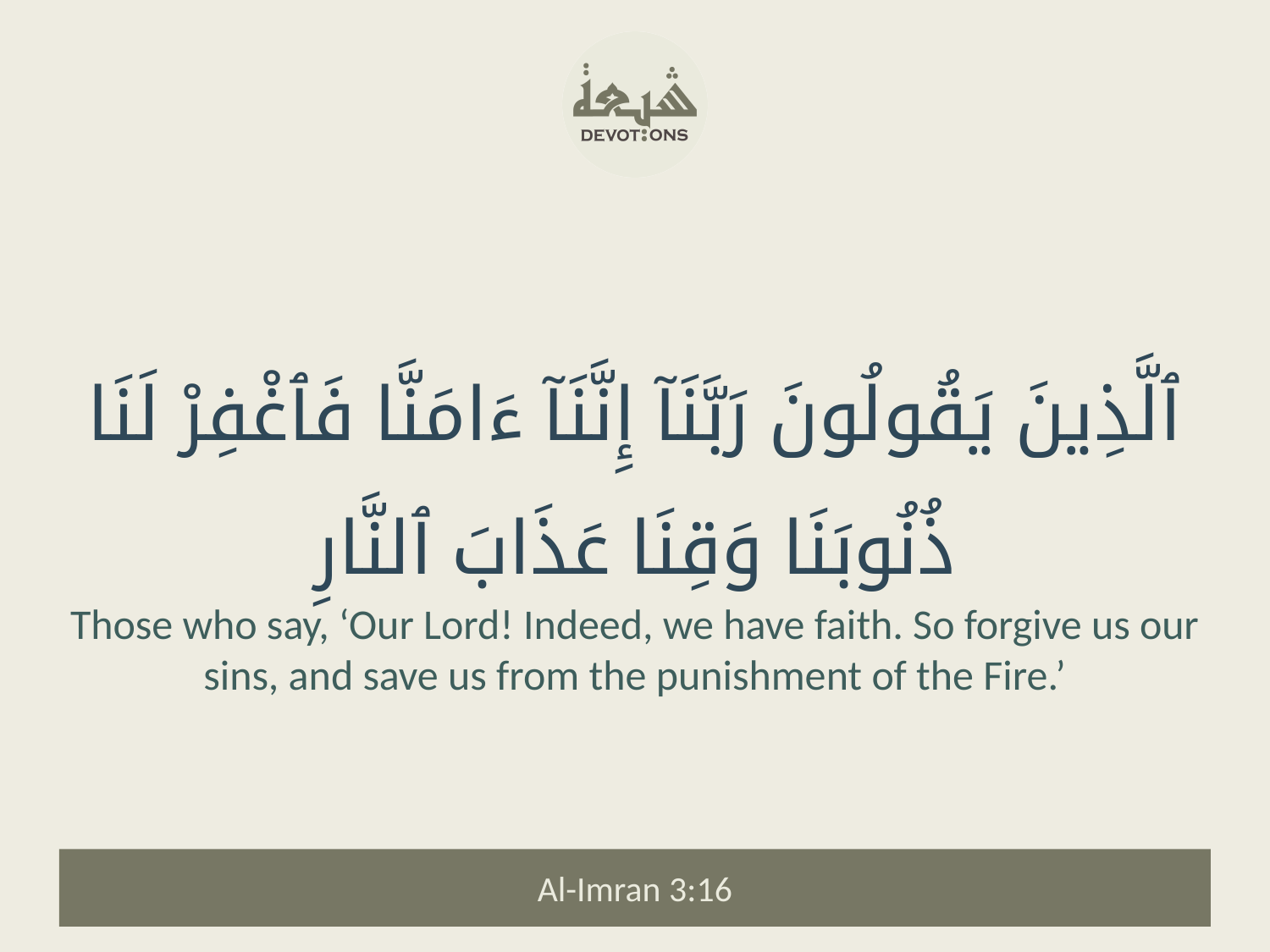

ٱلَّذِينَ يَقُولُونَ رَبَّنَآ إِنَّنَآ ءَامَنَّا فَٱغْفِرْ لَنَا ذُنُوبَنَا وَقِنَا عَذَابَ ٱلنَّارِ
Those who say, ‘Our Lord! Indeed, we have faith. So forgive us our sins, and save us from the punishment of the Fire.’
Al-Imran 3:16